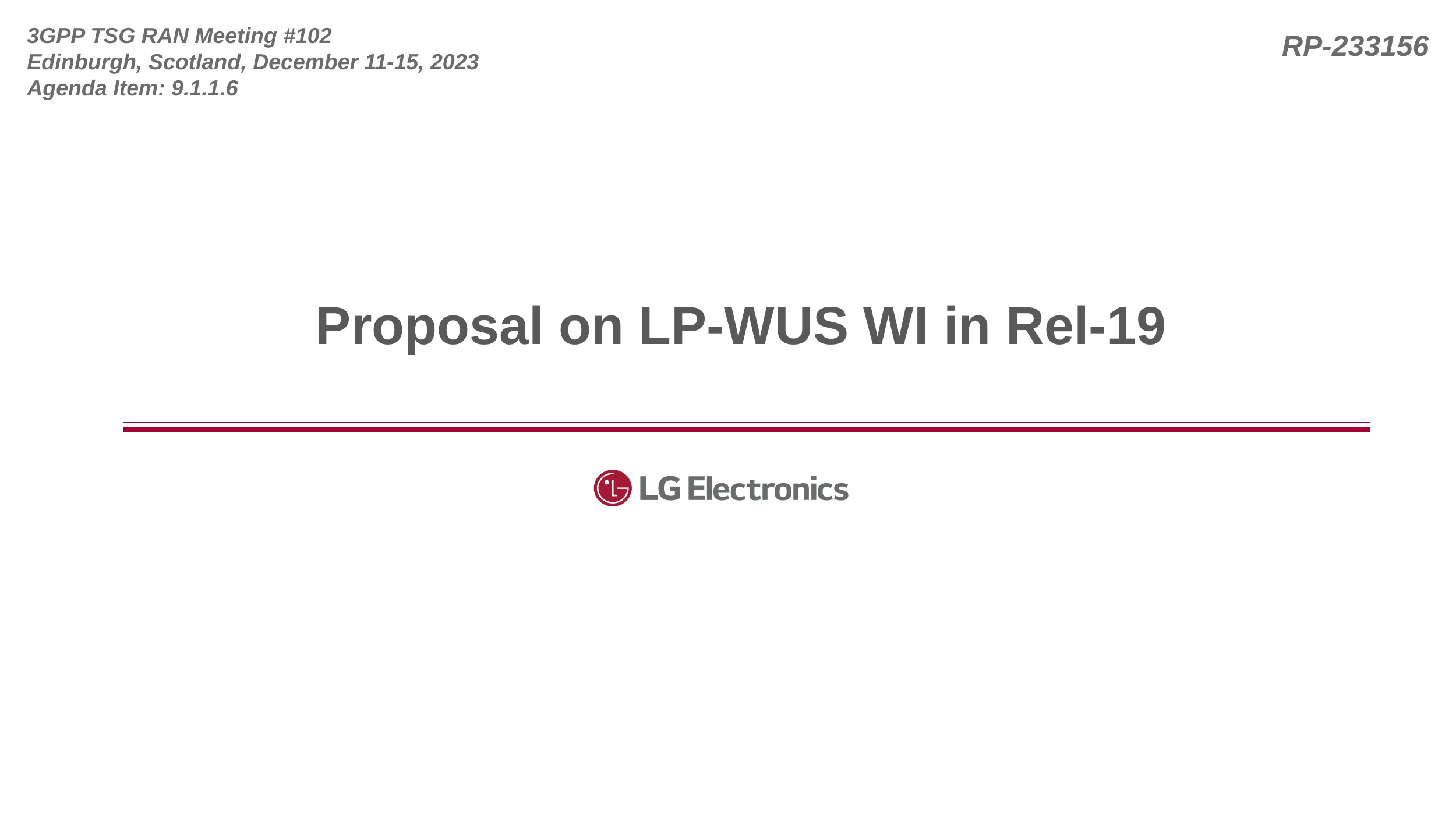

RP-233156
# Proposal on LP-WUS WI in Rel-19